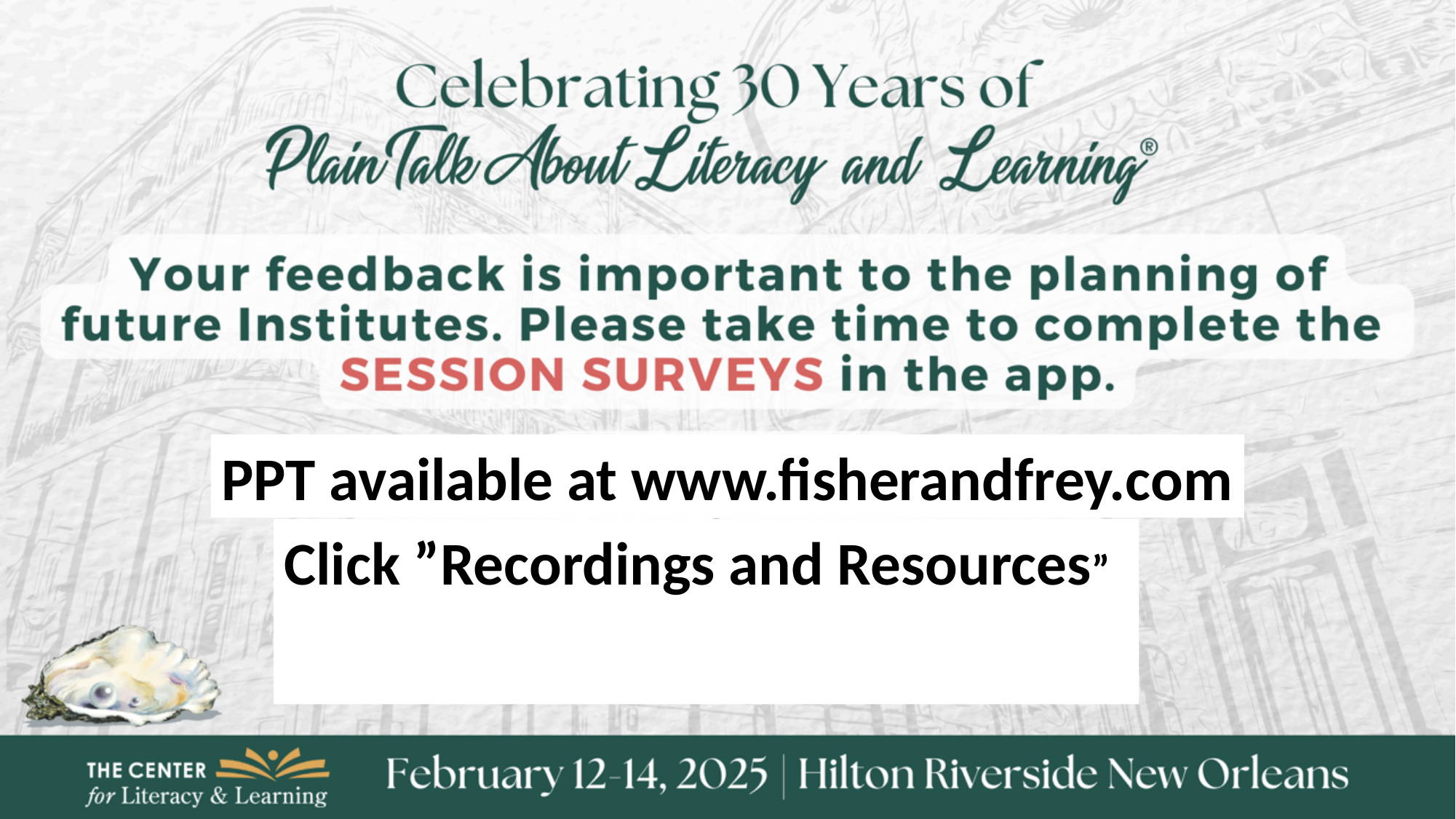

PPT available at www.fisherandfrey.com
Click ”Recordings and Resources”